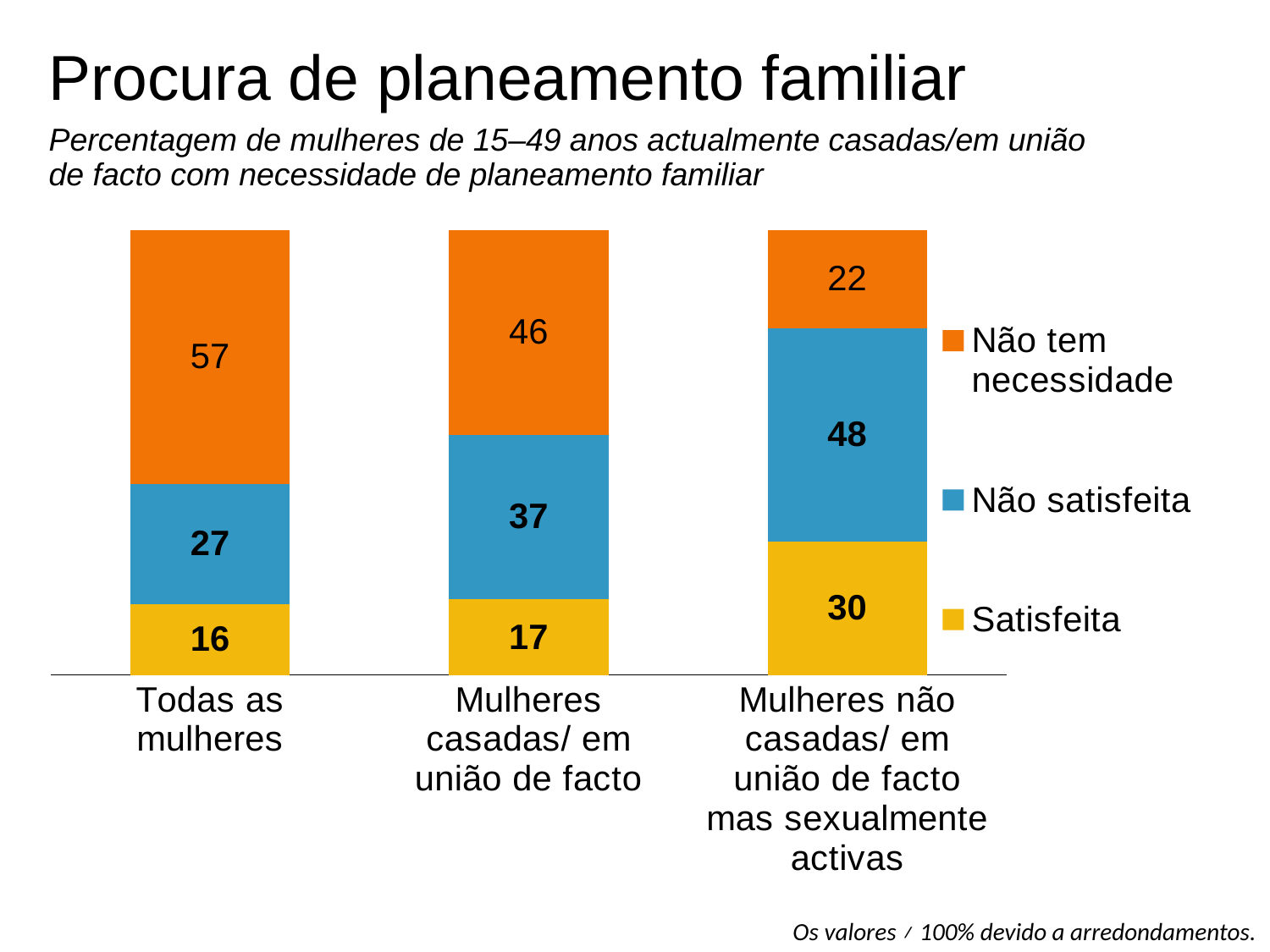

# Procura de planeamento familiar
Percentagem de mulheres de 15–49 anos actualmente casadas/em união de facto com necessidade de planeamento familiar

### Chart

| Category | Satisfeita | Não satisfeita | Não tem necessidade |
|---|---|---|---|
| Todas as mulheres | 16.0 | 27.0 | 57.0 |
| Mulheres casadas/ em união de facto | 17.0 | 37.0 | 46.0 |
| Mulheres não casadas/ em união de facto mas sexualmente activas | 30.0 | 48.0 | 22.0 |
Os valores ≠ 100% devido a arredondamentos.